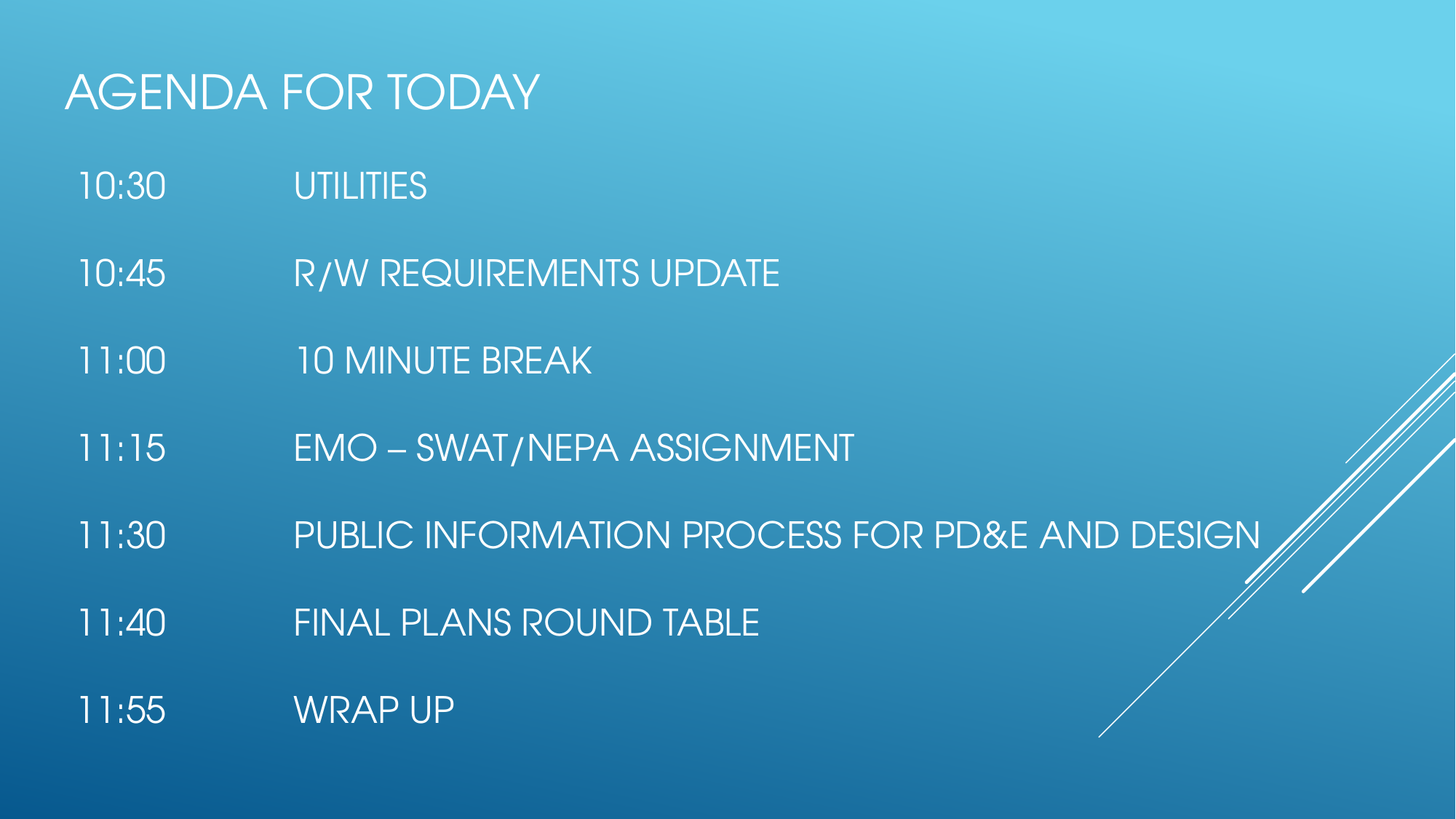

# AGENDA FOR TODAY
10:30		UTILITIES

10:45		R/W REQUIREMENTS UPDATE

11:00		10 MINUTE BREAK

11:15		EMO – SWAT/NEPA ASSIGNMENT

11:30		PUBLIC INFORMATION PROCESS FOR PD&E AND DESIGN

11:40		FINAL PLANS ROUND TABLE

11:55		WRAP UP